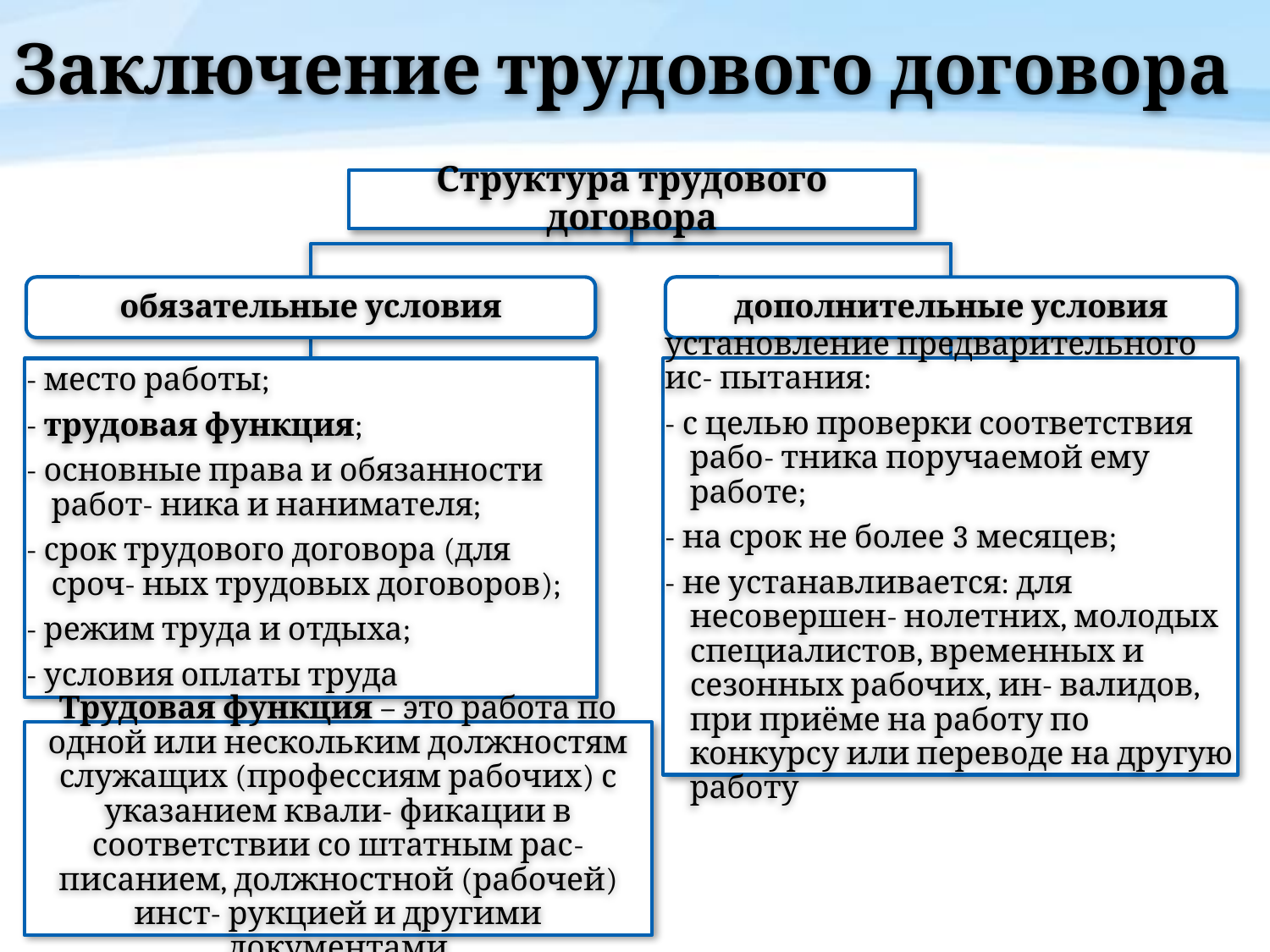

# Заключение трудового договора

Структура трудового договора

обязательные условия
дополнительные условия

- место работы;
- трудовая функция;
- основные права и обязанности работ- ника и нанимателя;
- срок трудового договора (для сроч- ных трудовых договоров);
- режим труда и отдыха;
- условия оплаты труда

установление предварительного ис- пытания:
- с целью проверки соответствия рабо- тника поручаемой ему работе;
- на срок не более 3 месяцев;
- не устанавливается: для несовершен- нолетних, молодых специалистов, временных и сезонных рабочих, ин- валидов, при приёме на работу по конкурсу или переводе на другую работу

Трудовая функция – это работа по одной или нескольким должностям служащих (профессиям рабочих) с указанием квали- фикации в соответствии со штатным рас- писанием, должностной (рабочей) инст- рукцией и другими документами